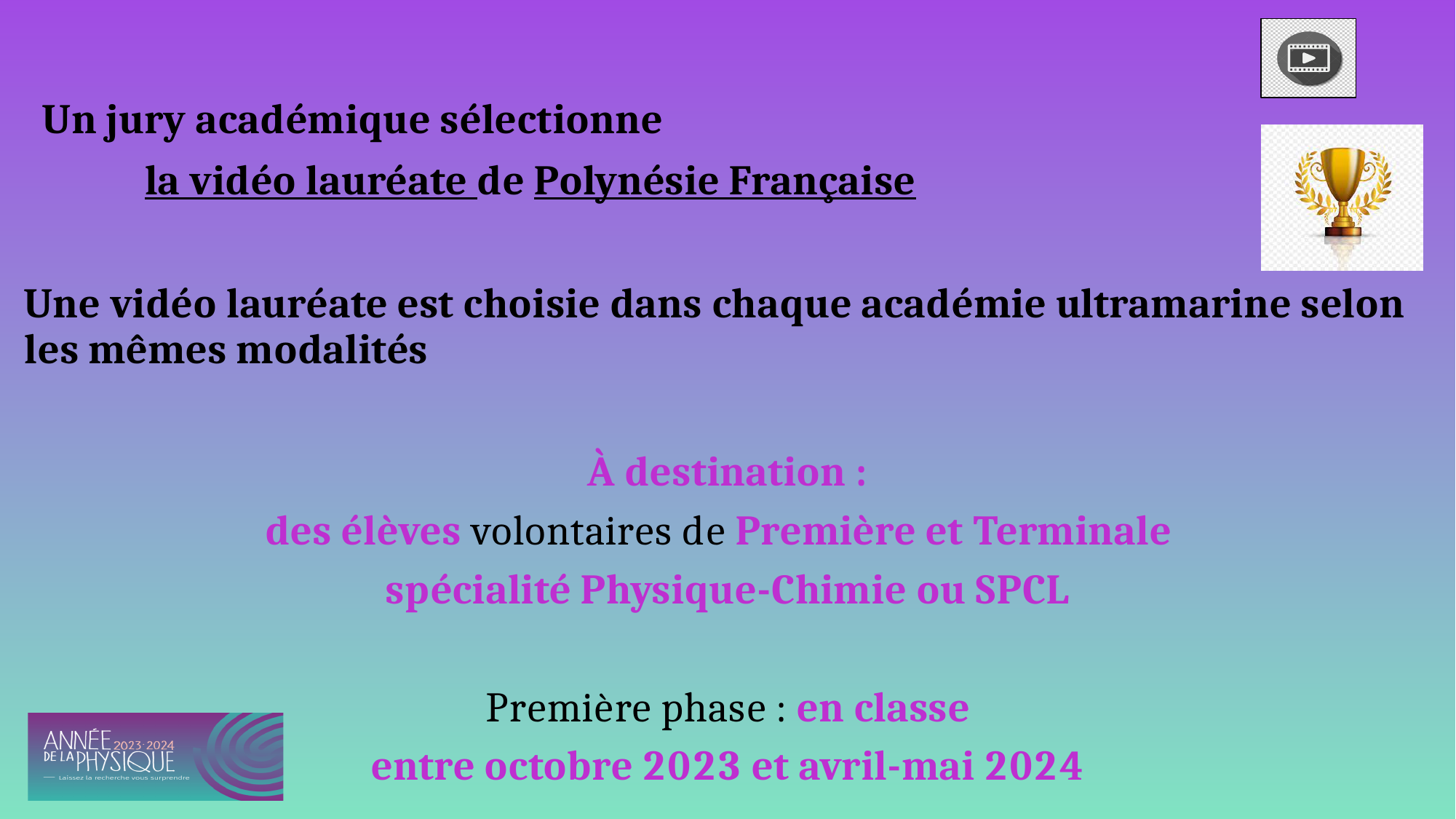

Un jury académique sélectionne
             la vidéo lauréate de Polynésie Française

Une vidéo lauréate est choisie dans chaque académie ultramarine selon les mêmes modalités

À destination :
des élèves volontaires de Première et Terminale
spécialité Physique-Chimie ou SPCL

 Première phase : en classe
entre octobre 2023 et avril-mai 2024